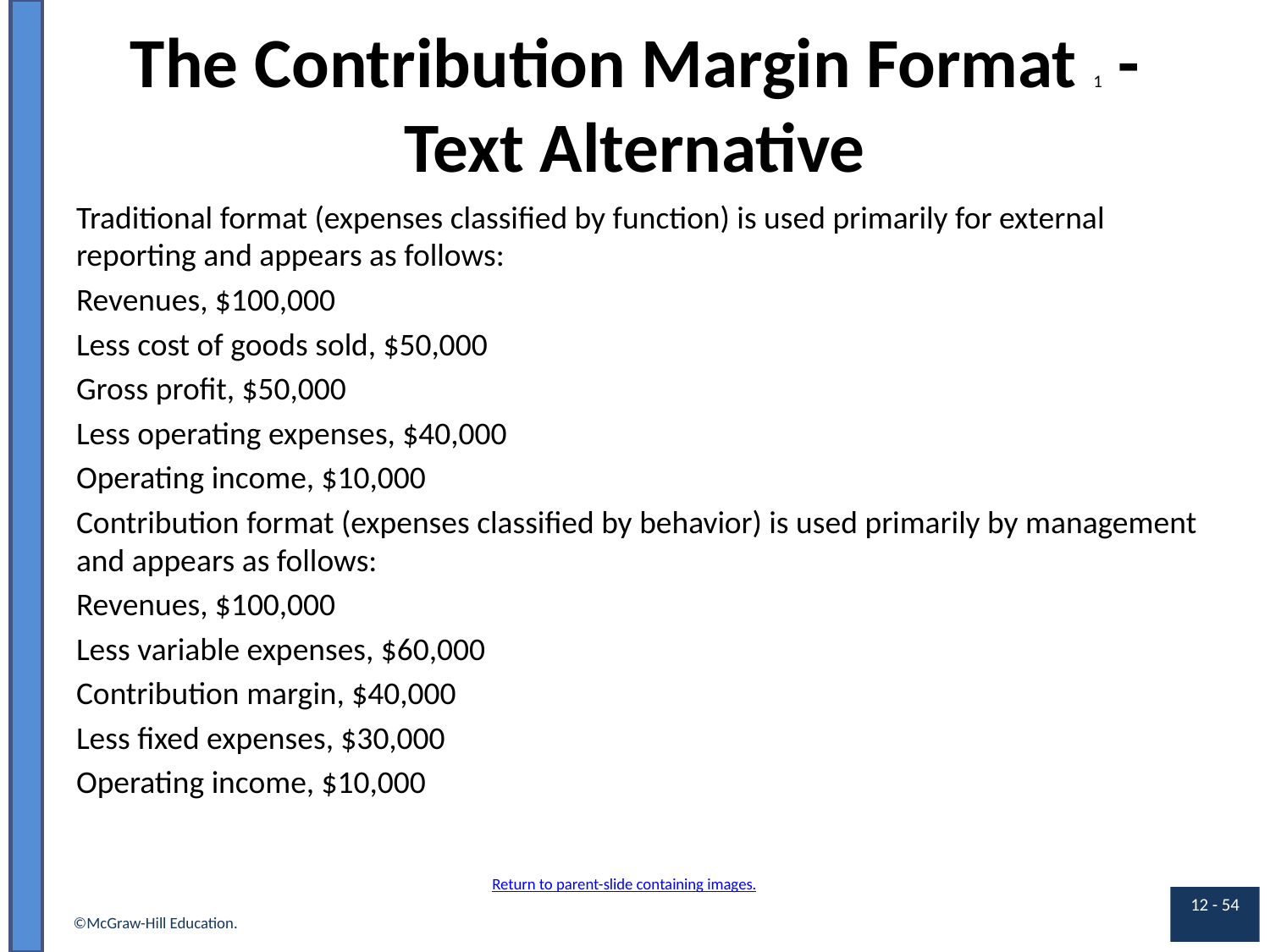

# The Contribution Margin Format 1 - Text Alternative
Traditional format (expenses classified by function) is used primarily for external reporting and appears as follows:
Revenues, $100,000
Less cost of goods sold, $50,000
Gross profit, $50,000
Less operating expenses, $40,000
Operating income, $10,000
Contribution format (expenses classified by behavior) is used primarily by management and appears as follows:
Revenues, $100,000
Less variable expenses, $60,000
Contribution margin, $40,000
Less fixed expenses, $30,000
Operating income, $10,000
Return to parent-slide containing images.